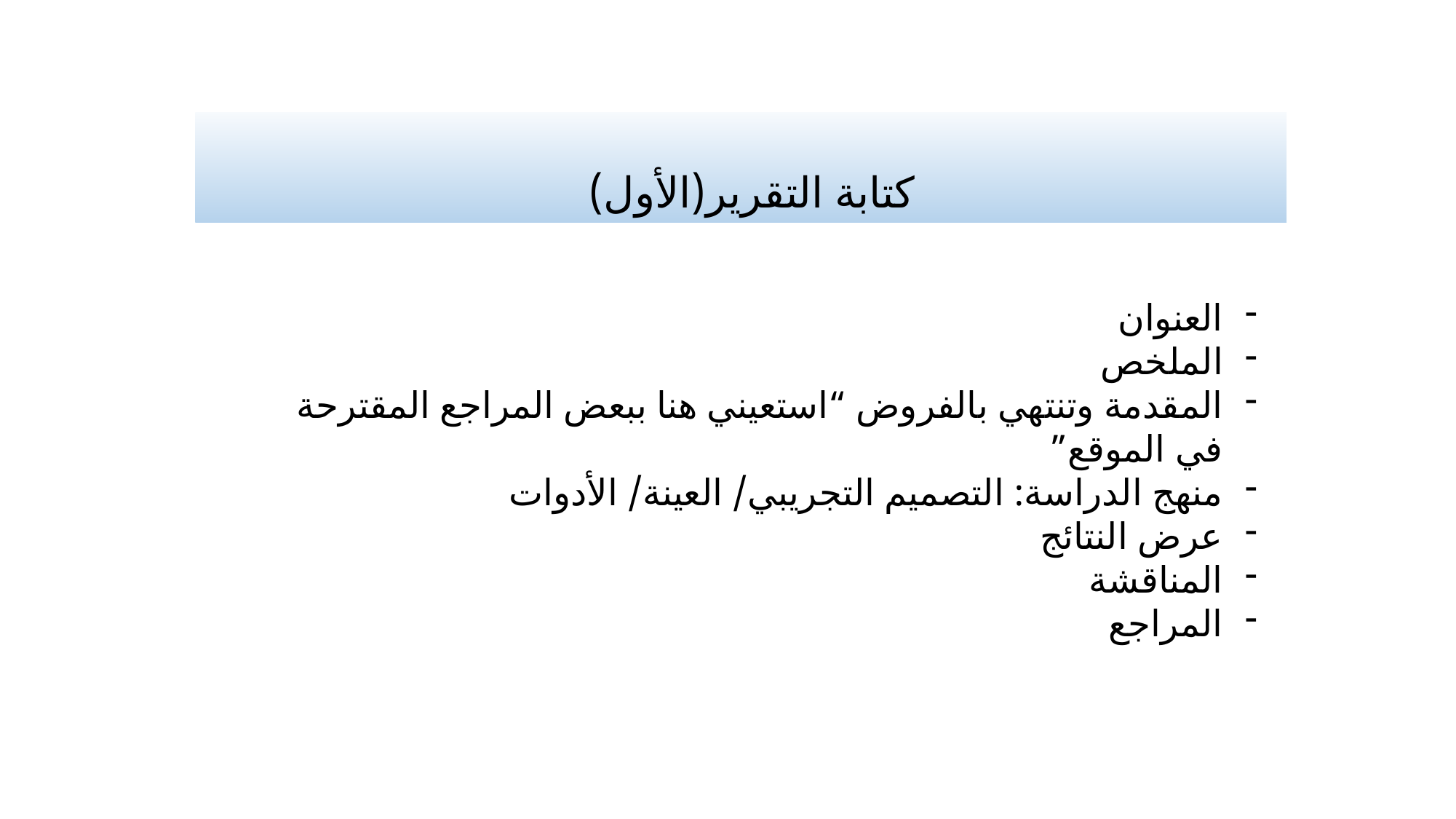

# كتابة التقرير(الأول)
العنوان
الملخص
المقدمة وتنتهي بالفروض “استعيني هنا ببعض المراجع المقترحة في الموقع”
منهج الدراسة: التصميم التجريبي/ العينة/ الأدوات
عرض النتائج
المناقشة
المراجع